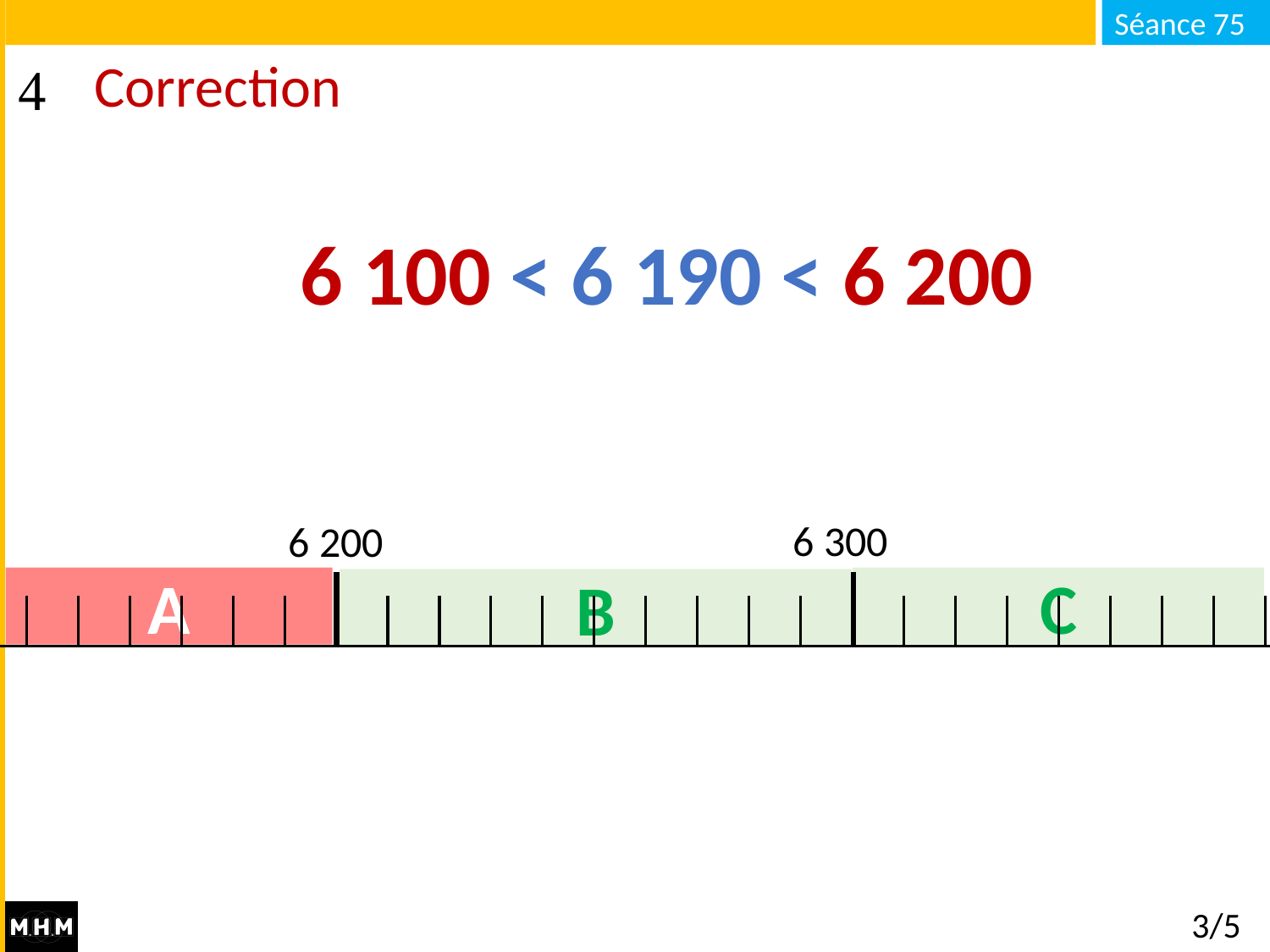

# Correction
6 100 < 6 190 < 6 200
 6 300
 6 200
A
C
B
3/5